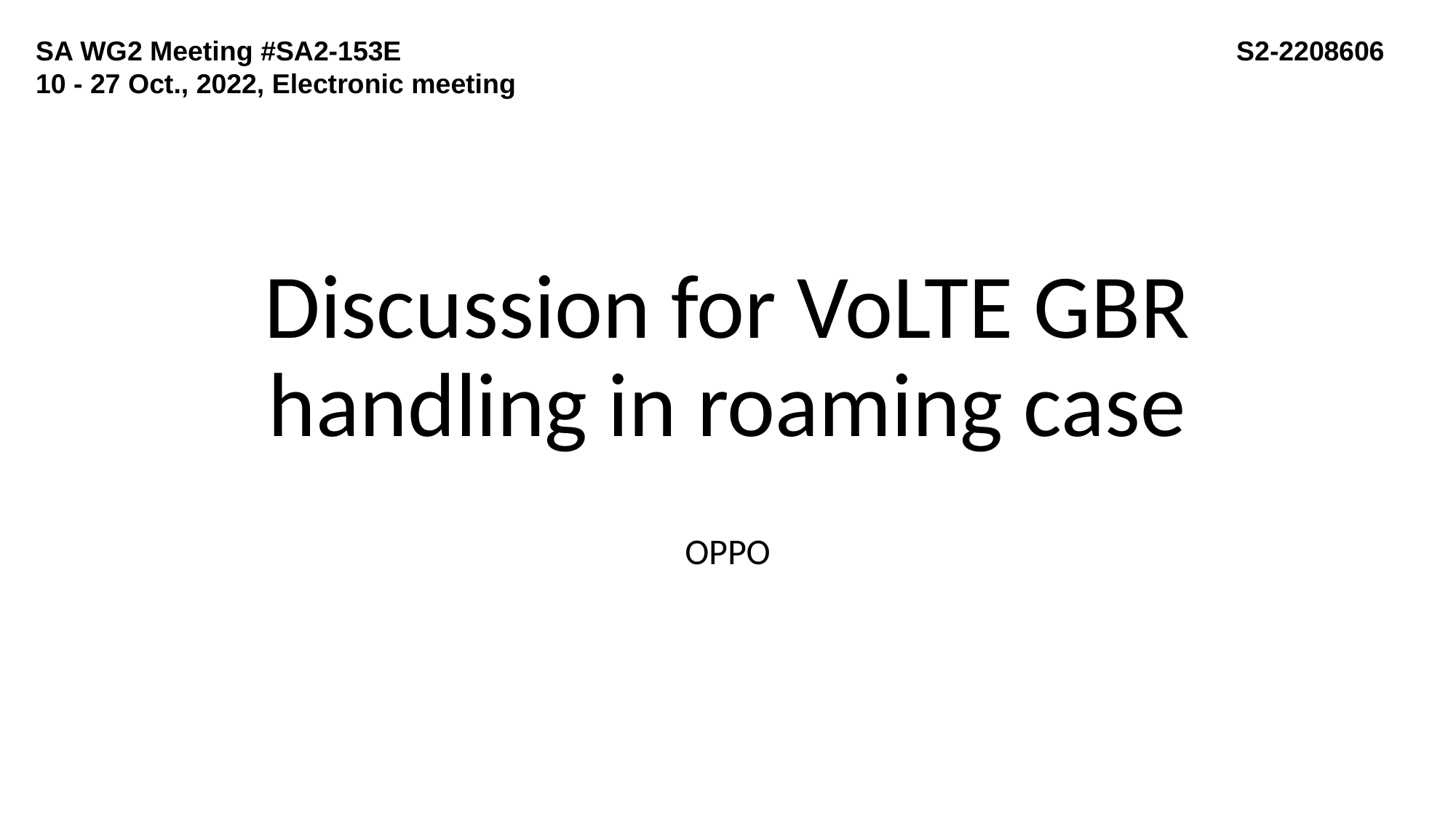

SA WG2 Meeting #SA2-153E						S2-2208606
10 - 27 Oct., 2022, Electronic meeting
# Discussion for VoLTE GBR handling in roaming case
OPPO